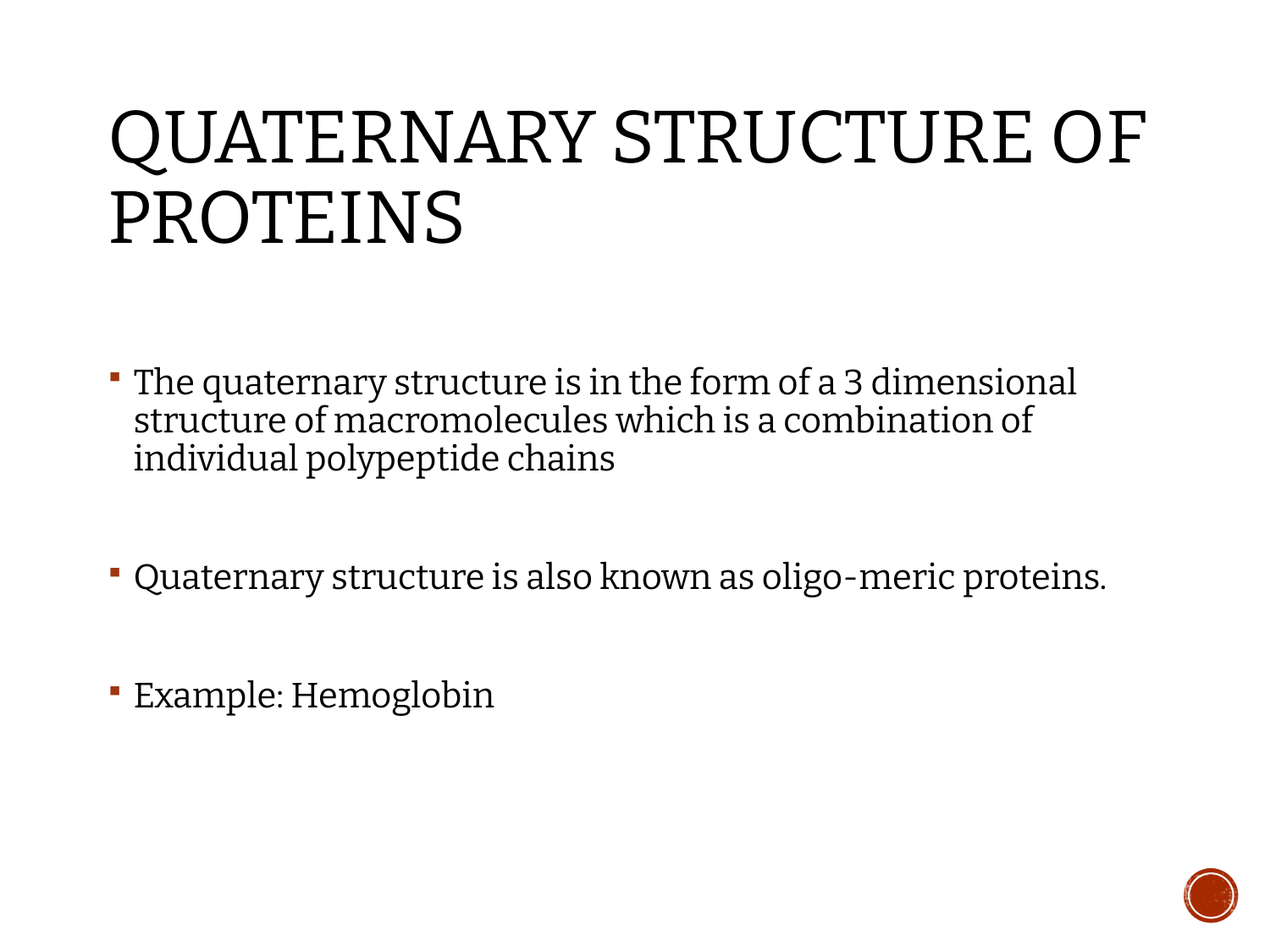

# Quaternary structure of proteins

The quaternary structure is in the form of a 3 dimensional structure of macromolecules which is a combination of individual polypeptide chains

Quaternary structure is also known as oligo-meric proteins.

Example: Hemoglobin